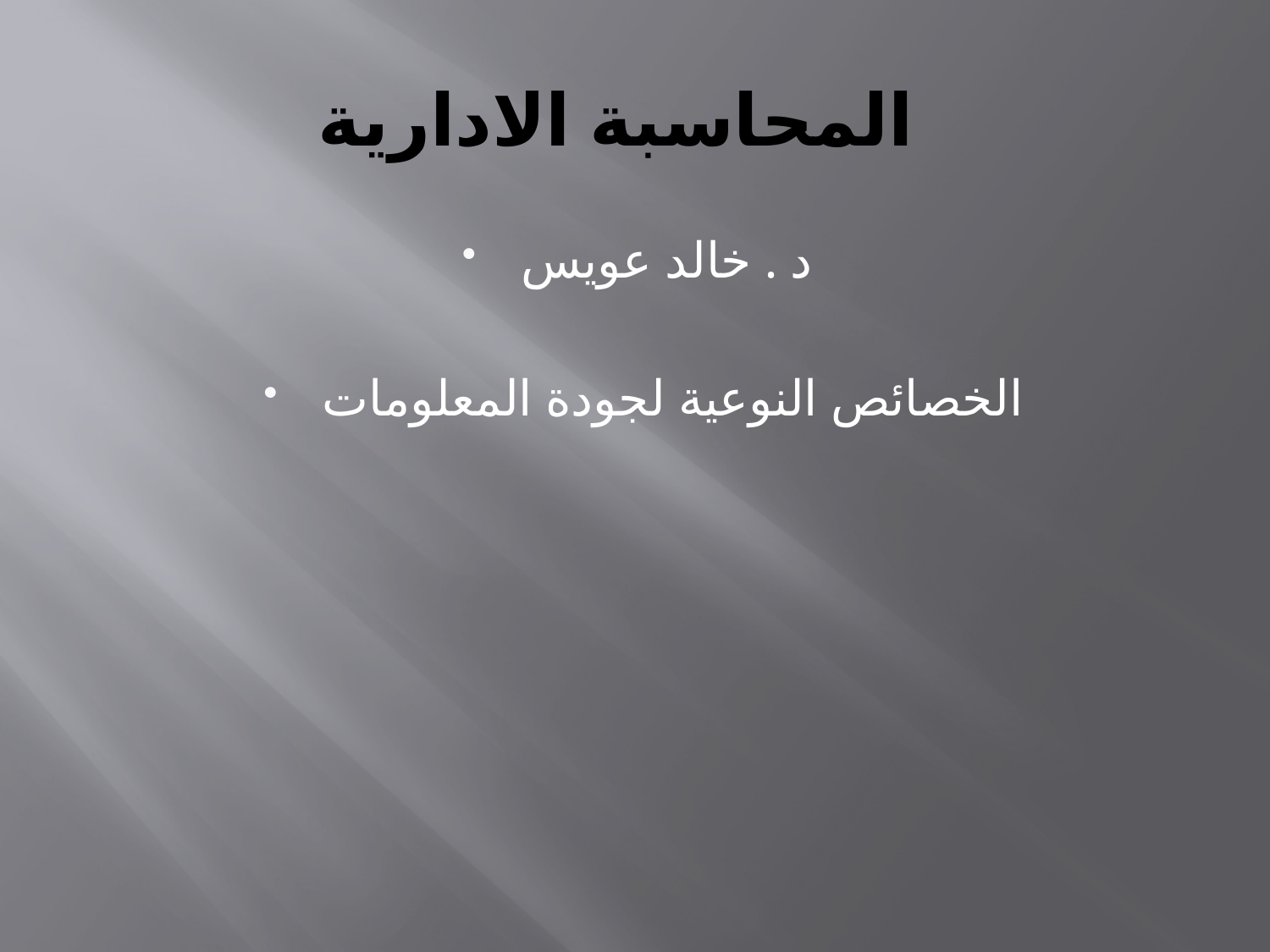

# المحاسبة الادارية
د . خالد عويس

الخصائص النوعية لجودة المعلومات